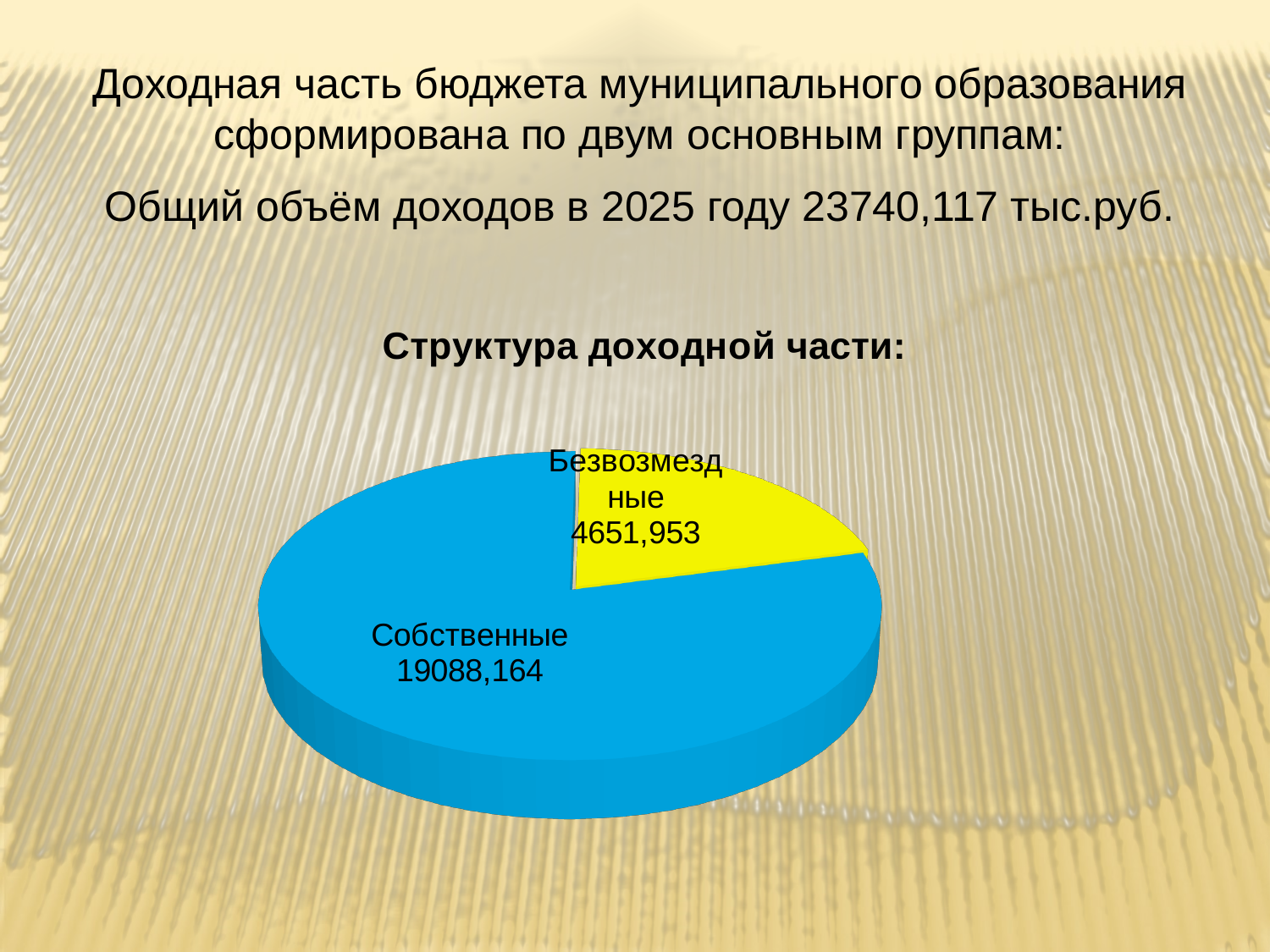

Доходная часть бюджета муниципального образования сформирована по двум основным группам:

Общий объём доходов в 2025 году 23740,117 тыс.руб.

[unsupported chart]